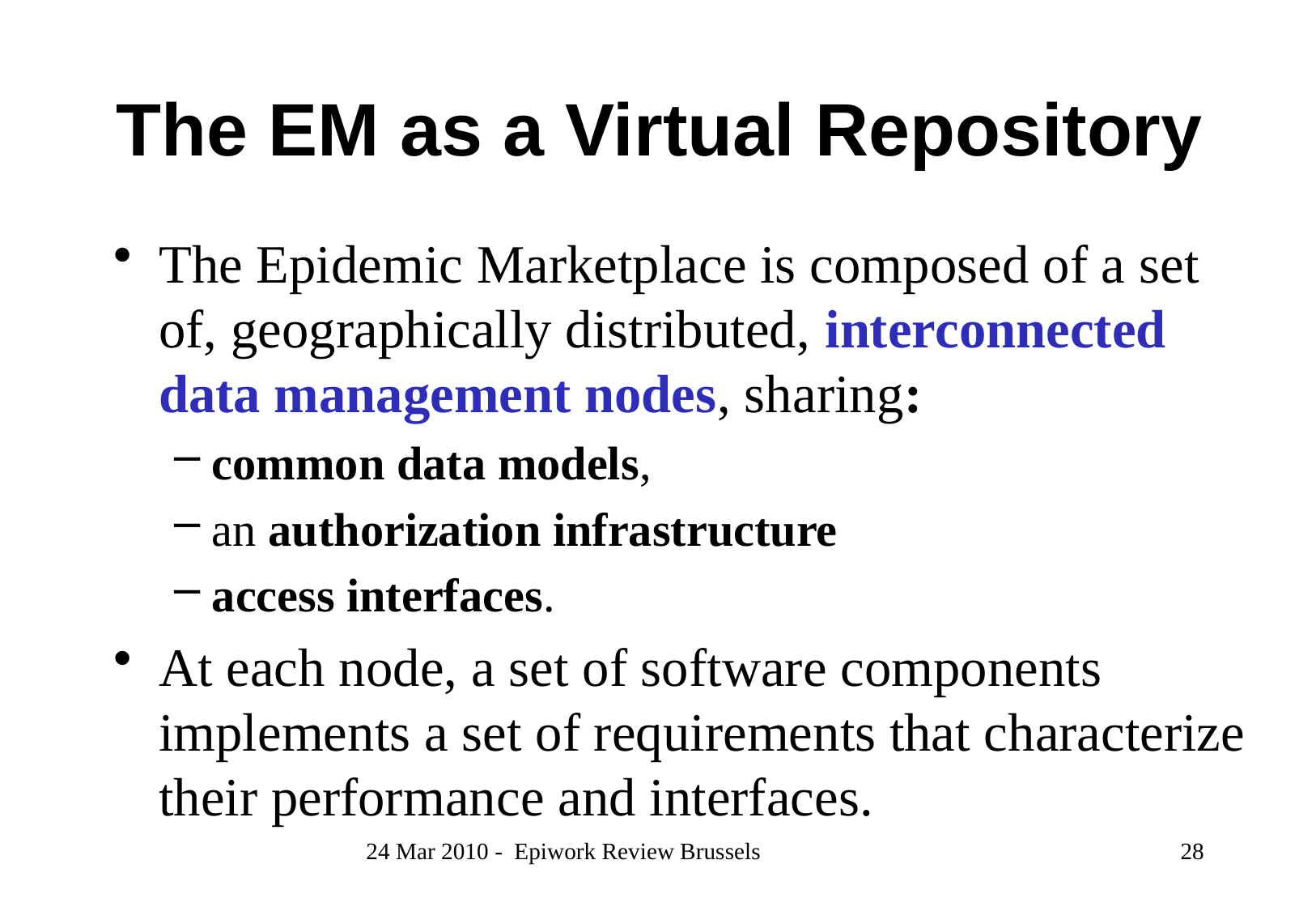

# The EM as a Virtual Repository
The Epidemic Marketplace is composed of a set of, geographically distributed, interconnected data management nodes, sharing:
common data models,
an authorization infrastructure
access interfaces.
At each node, a set of software components implements a set of requirements that characterize their performance and interfaces.

24 Mar 2010 -  Epiwork Review Brussels
28